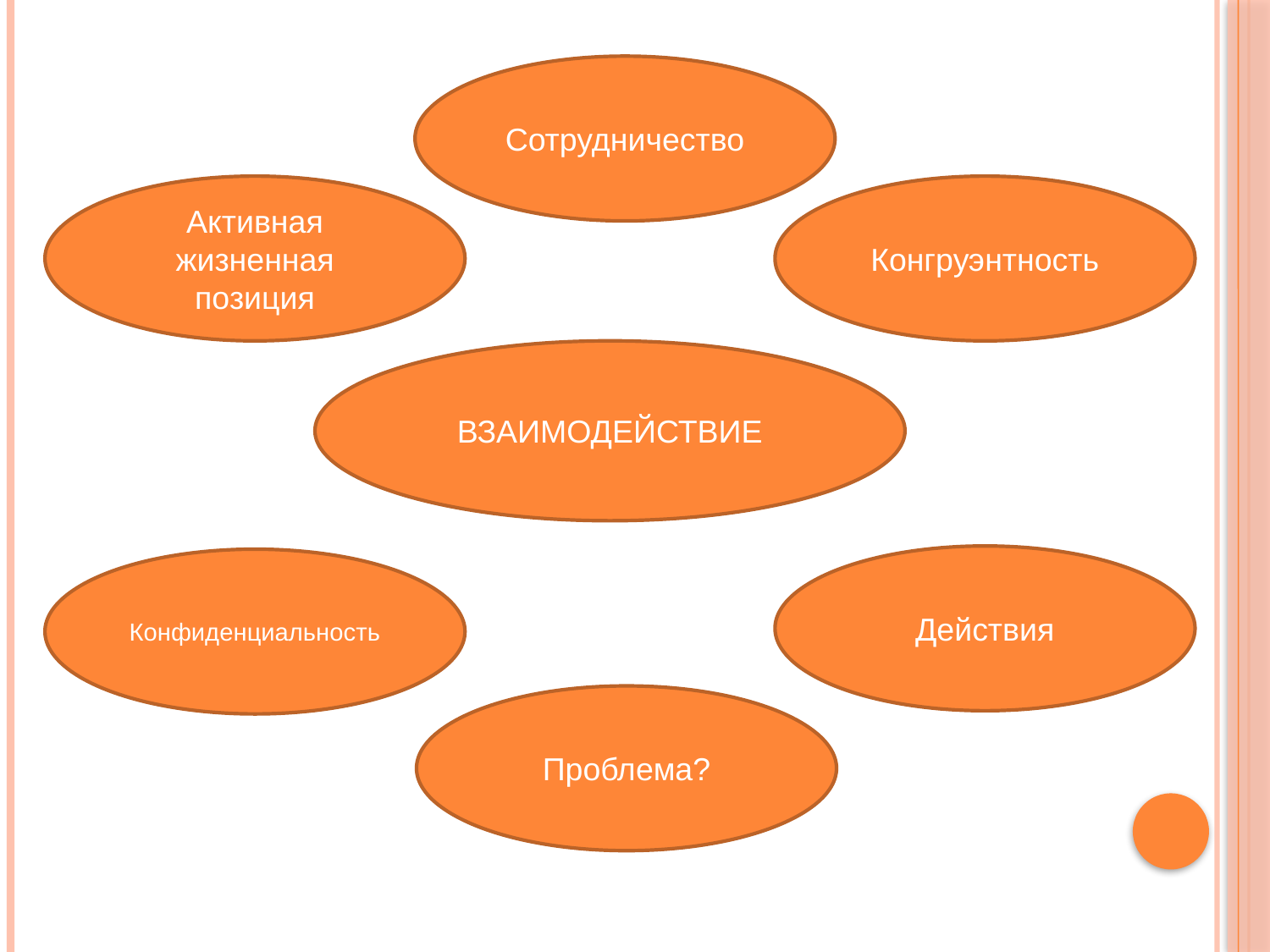

Сотрудничество
Конгруэнтность
Активная жизненная позиция
ВЗАИМОДЕЙСТВИЕ
Действия
Конфиденциальность
Проблема?